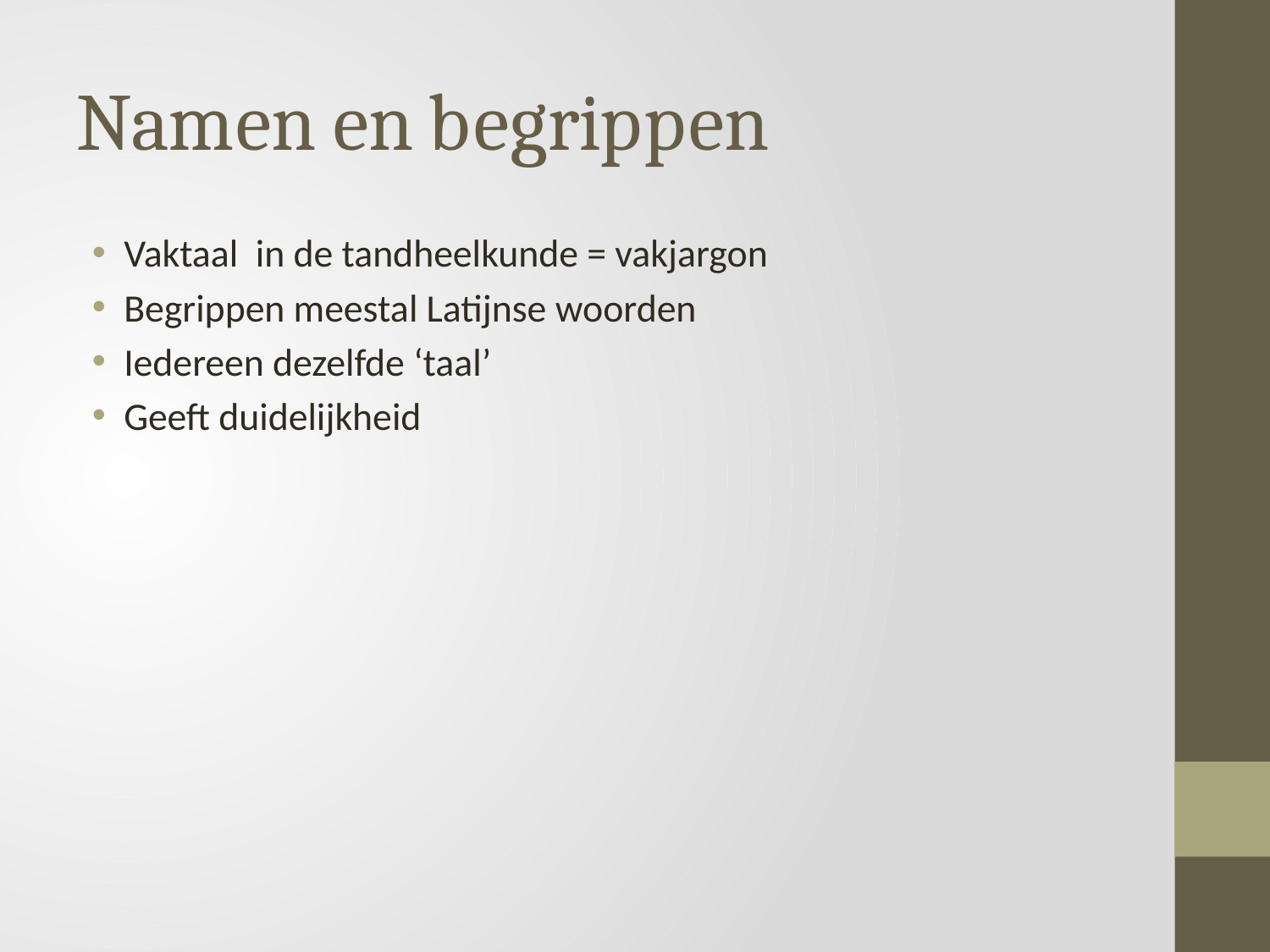

# Namen en begrippen
Vaktaal  in de tandheelkunde = vakjargon
Begrippen meestal Latijnse woorden
Iedereen dezelfde ‘taal’
Geeft duidelijkheid